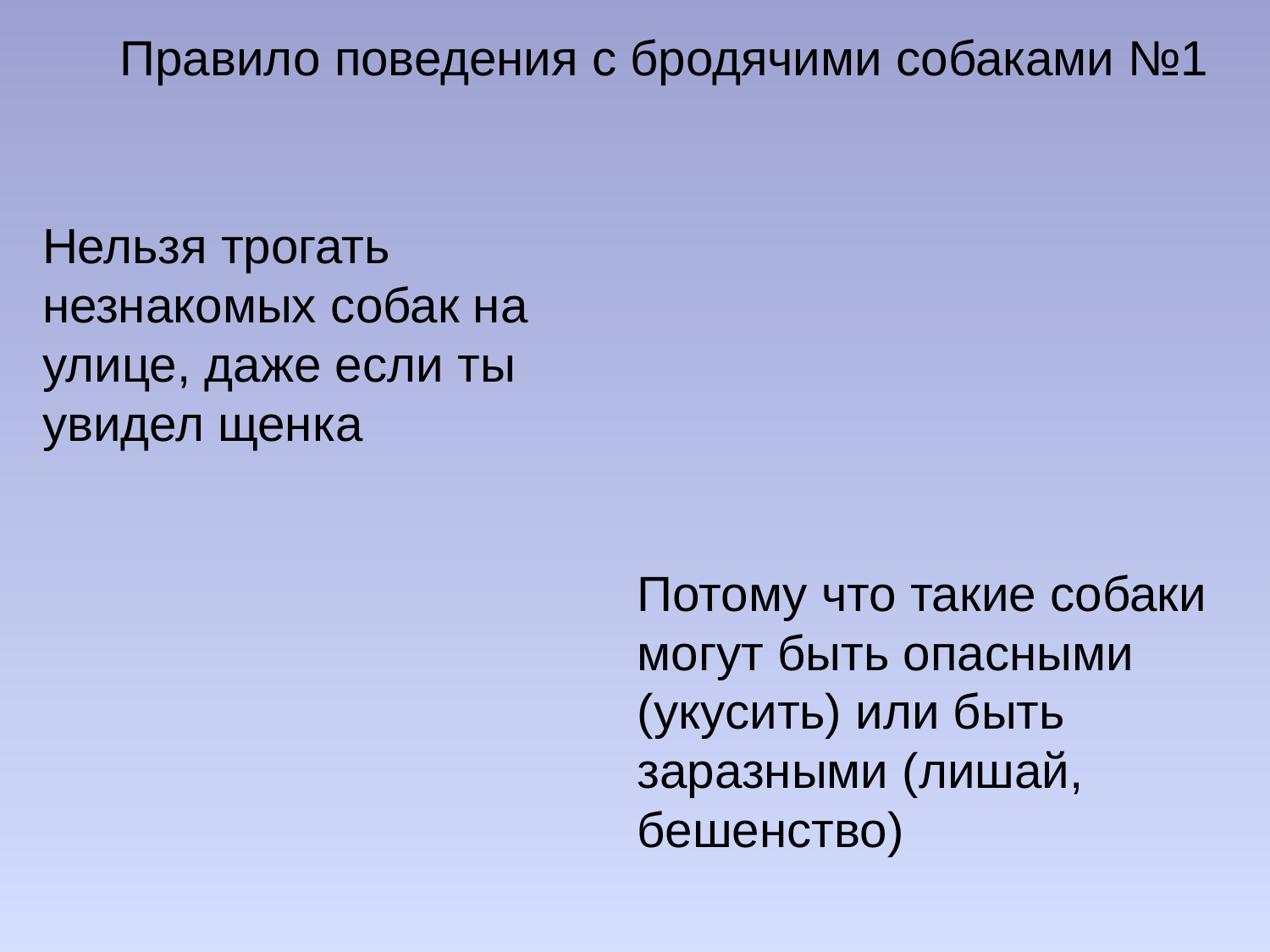

Правило поведения с бродячими собаками №1
#
Нельзя трогать незнакомых собак на улице, даже если ты увидел щенка
Потому что такие собаки могут быть опасными (укусить) или быть заразными (лишай, бешенство)